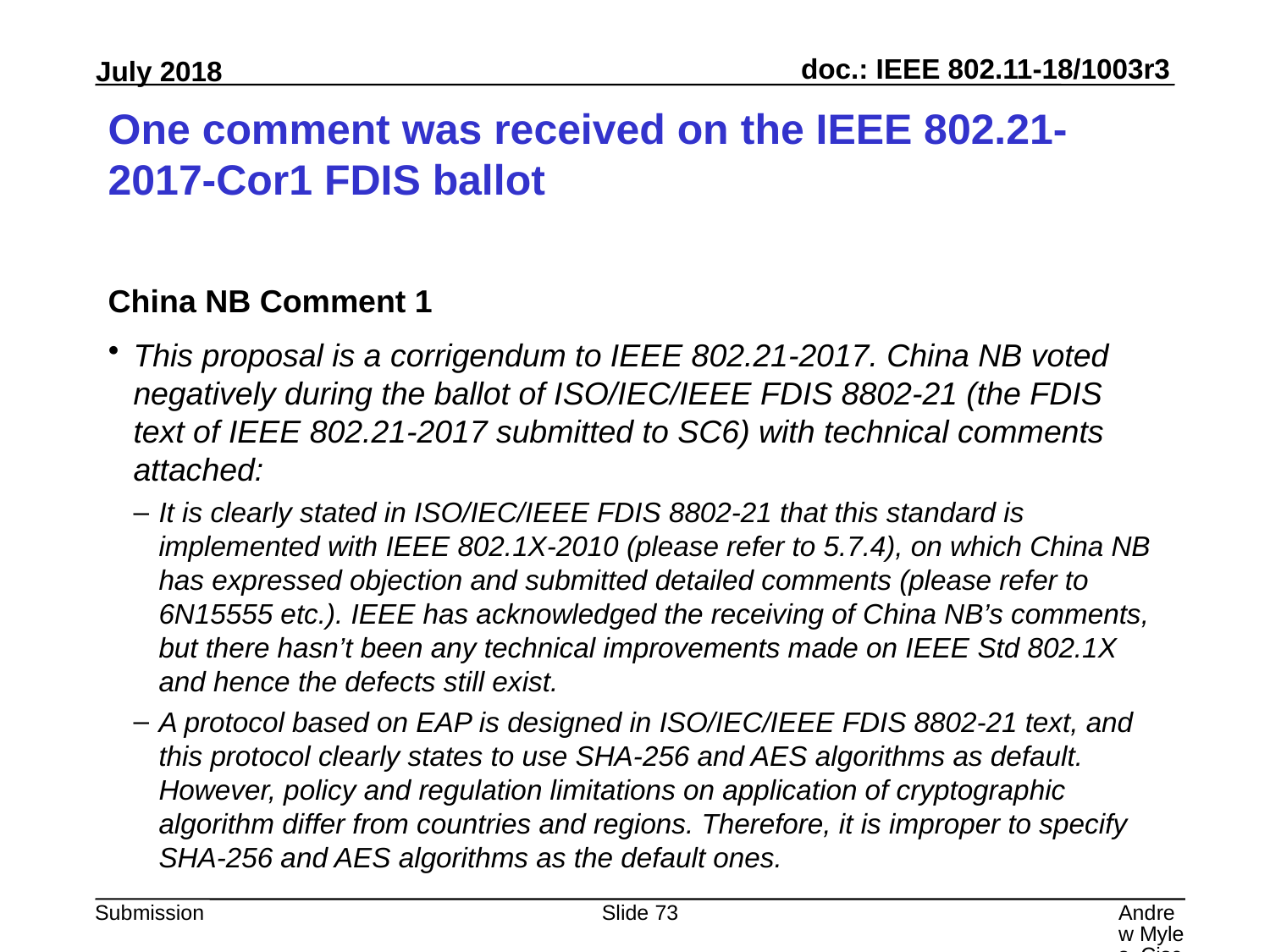

# One comment was received on the IEEE 802.21-2017-Cor1 FDIS ballot
China NB Comment 1
This proposal is a corrigendum to IEEE 802.21-2017. China NB voted negatively during the ballot of ISO/IEC/IEEE FDIS 8802-21 (the FDIS text of IEEE 802.21-2017 submitted to SC6) with technical comments attached:
It is clearly stated in ISO/IEC/IEEE FDIS 8802-21 that this standard is implemented with IEEE 802.1X-2010 (please refer to 5.7.4), on which China NB has expressed objection and submitted detailed comments (please refer to 6N15555 etc.). IEEE has acknowledged the receiving of China NB’s comments, but there hasn’t been any technical improvements made on IEEE Std 802.1X and hence the defects still exist.
A protocol based on EAP is designed in ISO/IEC/IEEE FDIS 8802-21 text, and this protocol clearly states to use SHA-256 and AES algorithms as default. However, policy and regulation limitations on application of cryptographic algorithm differ from countries and regions. Therefore, it is improper to specify SHA-256 and AES algorithms as the default ones.
Slide 73
Andrew Myles, Cisco